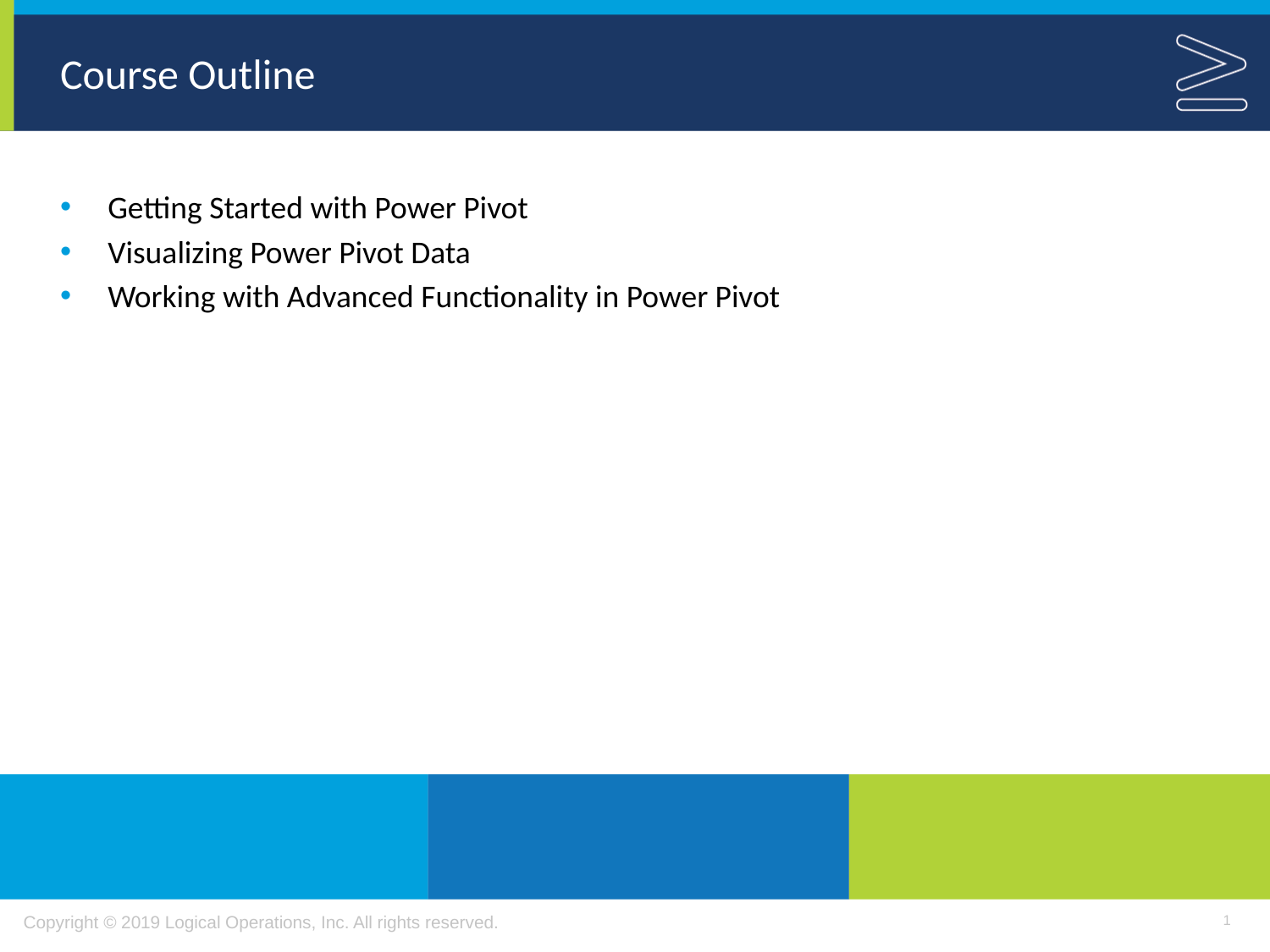

# Course Outline
Getting Started with Power Pivot
Visualizing Power Pivot Data
Working with Advanced Functionality in Power Pivot
1